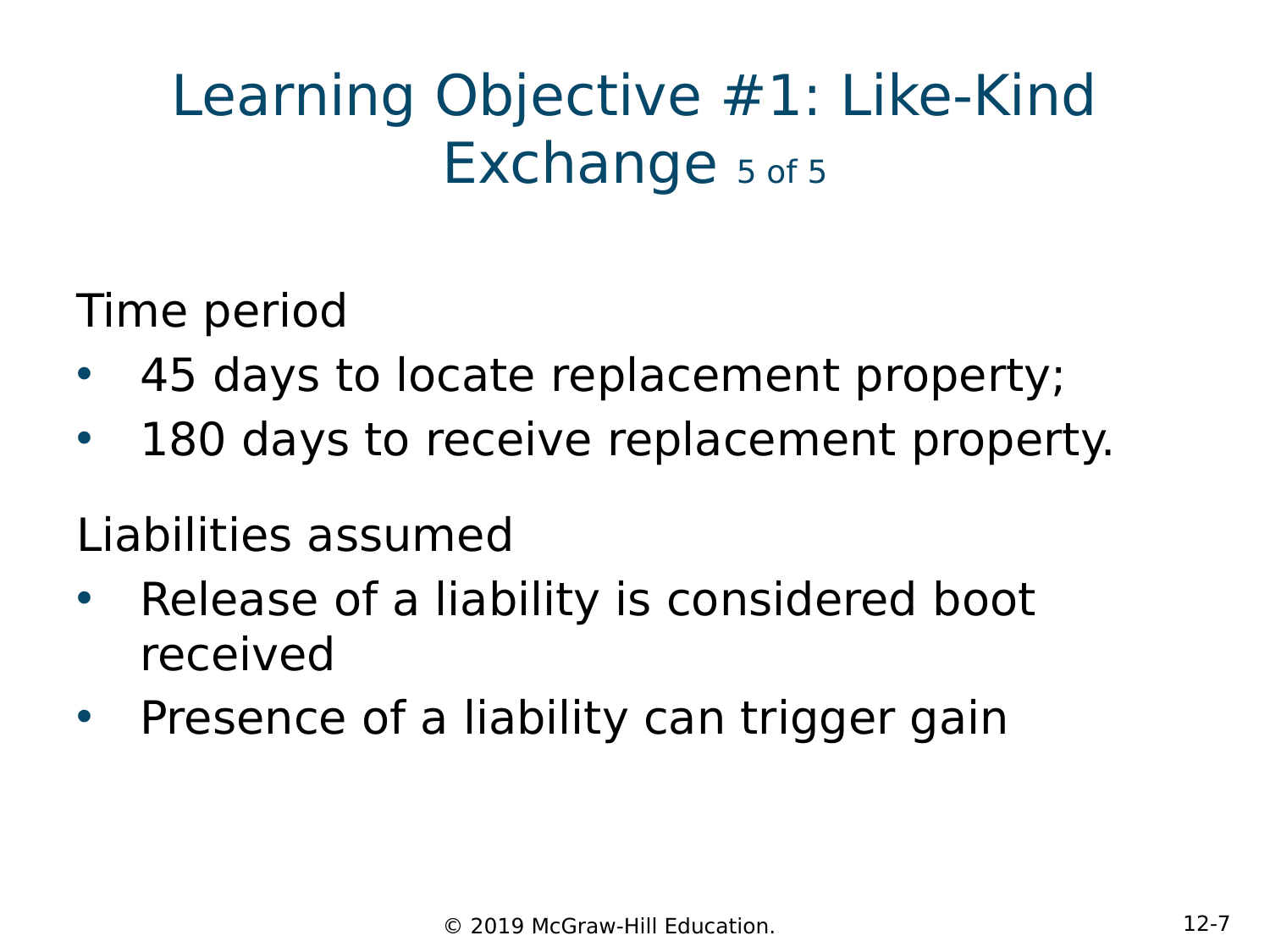

# Learning Objective #1: Like-Kind Exchange 5 of 5
Time period
45 days to locate replacement property;
180 days to receive replacement property.
Liabilities assumed
Release of a liability is considered boot received
Presence of a liability can trigger gain